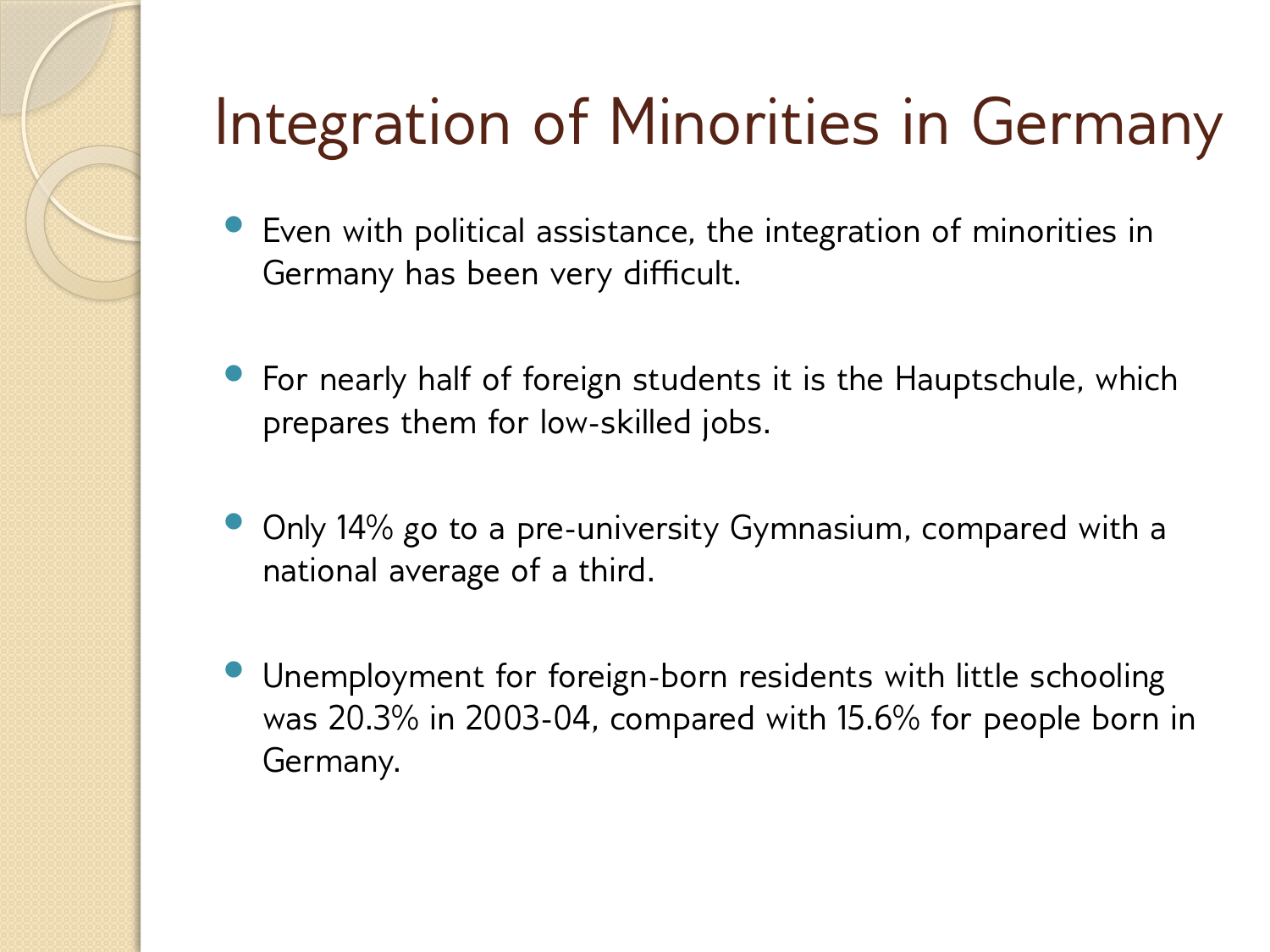

# Integration of Minorities in Germany
Even with political assistance, the integration of minorities in Germany has been very difficult.

For nearly half of foreign students it is the Hauptschule, which prepares them for low-skilled jobs.

Only 14% go to a pre-university Gymnasium, compared with a national average of a third.

Unemployment for foreign-born residents with little schooling was 20.3% in 2003-04, compared with 15.6% for people born in Germany.